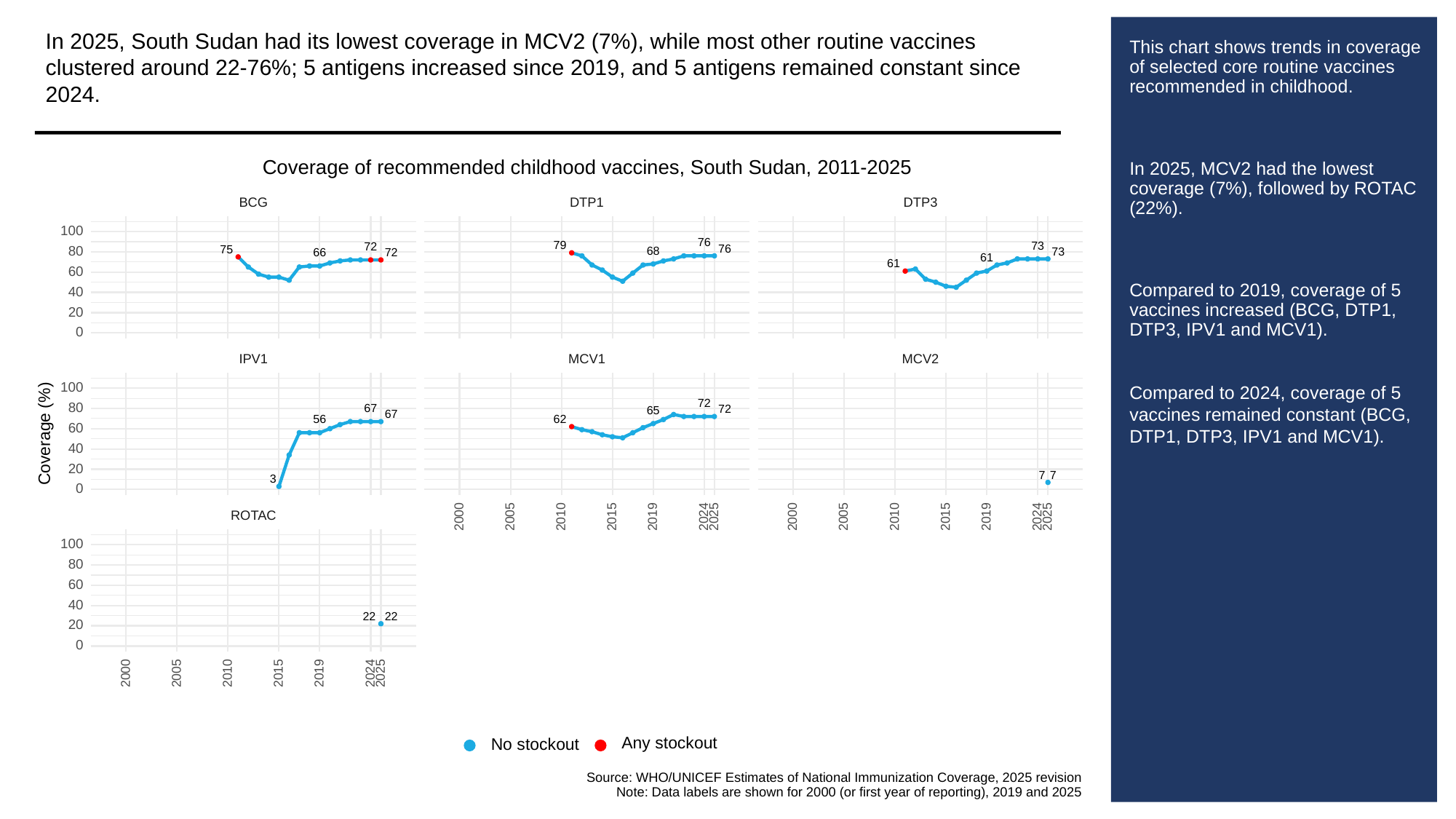

In 2025, South Sudan had its lowest coverage in MCV2 (7%), while most other routine vaccines clustered around 22-76%; 5 antigens increased since 2019, and 5 antigens remained constant since 2024.
# This chart shows trends in coverage of selected core routine vaccines recommended in childhood.

In 2025, MCV2 had the lowest coverage (7%), followed by ROTAC (22%).

Compared to 2019, coverage of 5 vaccines increased (BCG, DTP1, DTP3, IPV1 and MCV1).

Compared to 2024, coverage of 5 vaccines remained constant (BCG, DTP1, DTP3, IPV1 and MCV1).

Coverage of recommended childhood vaccines, South Sudan, 2011-2025
BCG
DTP3
DTP1

100

76

79
73
72
76
75
80
68
73
72
66

61

61

60

40

20

0

MCV1
MCV2
IPV1

100

72
80
67
72
65

67

62
56

60

Coverage (%)

40

20

7
7
3

0

ROTAC
2000
2005
2010
2015
2019
2024
2025
2000
2005
2010
2015
2019
2024
2025

100

80

60

40

22
22

20

0

2000
2005
2010
2015
2019
2024
2025
Any stockout
No stockout

Source: WHO/UNICEF Estimates of National Immunization Coverage, 2025 revision
Note: Data labels are shown for 2000 (or first year of reporting), 2019 and 2025